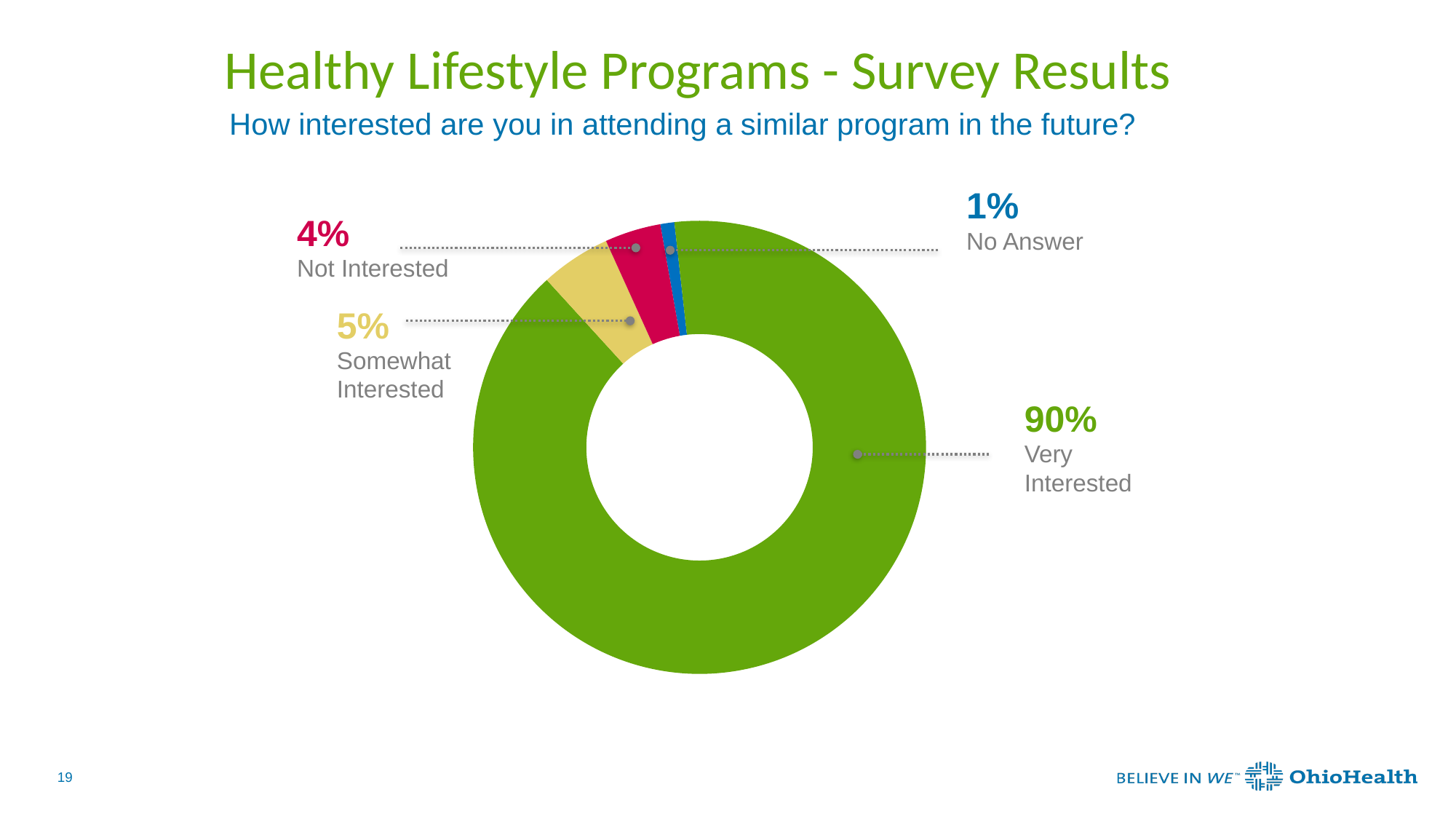

Healthy Lifestyle Programs - Survey Results

How interested are you in attending a similar program in the future?
1%
No Answer

### Chart

| Category | Satisfaction |
|---|---|
| No Answer | 1.0 |
| Satisfied | 90.0 |
| Neutral | 5.0 |
| Dissatisfied | 4.0 |
4%
Not Interested
5%
Somewhat Interested
90%
Very Interested
19